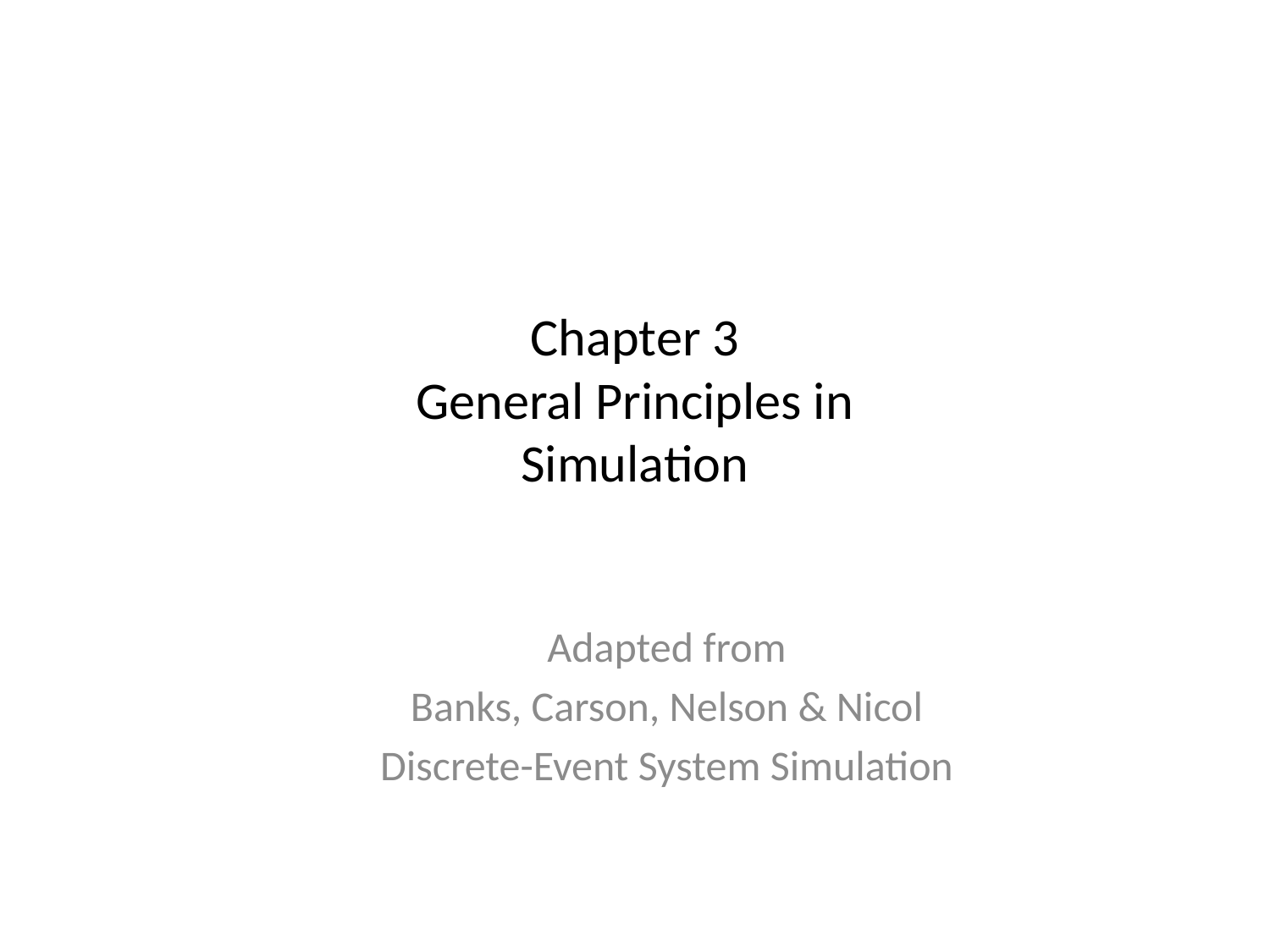

# Chapter 3 General Principles in Simulation
Adapted from
Banks, Carson, Nelson & Nicol
Discrete-Event System Simulation